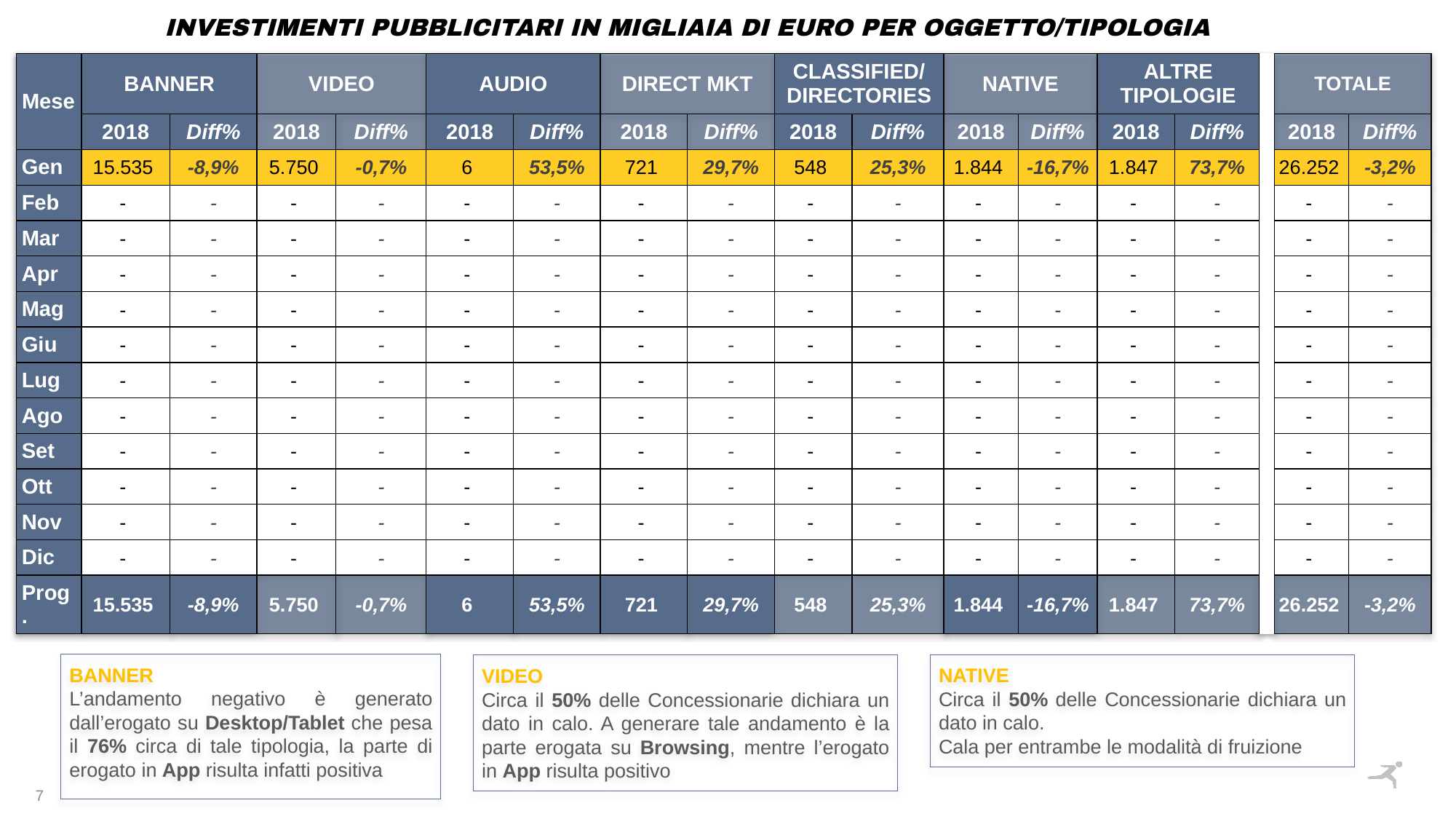

INVESTIMENTI PUBBLICITARI in migliaia di euro per oggetto/tipologia
| Mese | BANNER |  | VIDEO |  | AUDIO |  | DIRECT MKT |  | CLASSIFIED/ DIRECTORIES |  | NATIVE |  | ALTRE TIPOLOGIE |  |  | TOTALE |  |
| --- | --- | --- | --- | --- | --- | --- | --- | --- | --- | --- | --- | --- | --- | --- | --- | --- | --- |
|  | 2018 | Diff% | 2018 | Diff% | 2018 | Diff% | 2018 | Diff% | 2018 | Diff% | 2018 | Diff% | 2018 | Diff% |  | 2018 | Diff% |
| Gen | 15.535 | -8,9% | 5.750 | -0,7% | 6 | 53,5% | 721 | 29,7% | 548 | 25,3% | 1.844 | -16,7% | 1.847 | 73,7% |  | 26.252 | -3,2% |
| Feb | - | - | - | - | - | - | - | - | - | - | - | - | - | - |  | - | - |
| Mar | - | - | - | - | - | - | - | - | - | - | - | - | - | - |  | - | - |
| Apr | - | - | - | - | - | - | - | - | - | - | - | - | - | - |  | - | - |
| Mag | - | - | - | - | - | - | - | - | - | - | - | - | - | - |  | - | - |
| Giu | - | - | - | - | - | - | - | - | - | - | - | - | - | - |  | - | - |
| Lug | - | - | - | - | - | - | - | - | - | - | - | - | - | - |  | - | - |
| Ago | - | - | - | - | - | - | - | - | - | - | - | - | - | - |  | - | - |
| Set | - | - | - | - | - | - | - | - | - | - | - | - | - | - |  | - | - |
| Ott | - | - | - | - | - | - | - | - | - | - | - | - | - | - |  | - | - |
| Nov | - | - | - | - | - | - | - | - | - | - | - | - | - | - |  | - | - |
| Dic | - | - | - | - | - | - | - | - | - | - | - | - | - | - |  | - | - |
| Prog. | 15.535 | -8,9% | 5.750 | -0,7% | 6 | 53,5% | 721 | 29,7% | 548 | 25,3% | 1.844 | -16,7% | 1.847 | 73,7% |  | 26.252 | -3,2% |
BANNER
L’andamento negativo è generato dall’erogato su Desktop/Tablet che pesa il 76% circa di tale tipologia, la parte di erogato in App risulta infatti positiva

NATIVE
Circa il 50% delle Concessionarie dichiara un dato in calo.
Cala per entrambe le modalità di fruizione

VIDEO
Circa il 50% delle Concessionarie dichiara un dato in calo. A generare tale andamento è la parte erogata su Browsing, mentre l’erogato in App risulta positivo

7